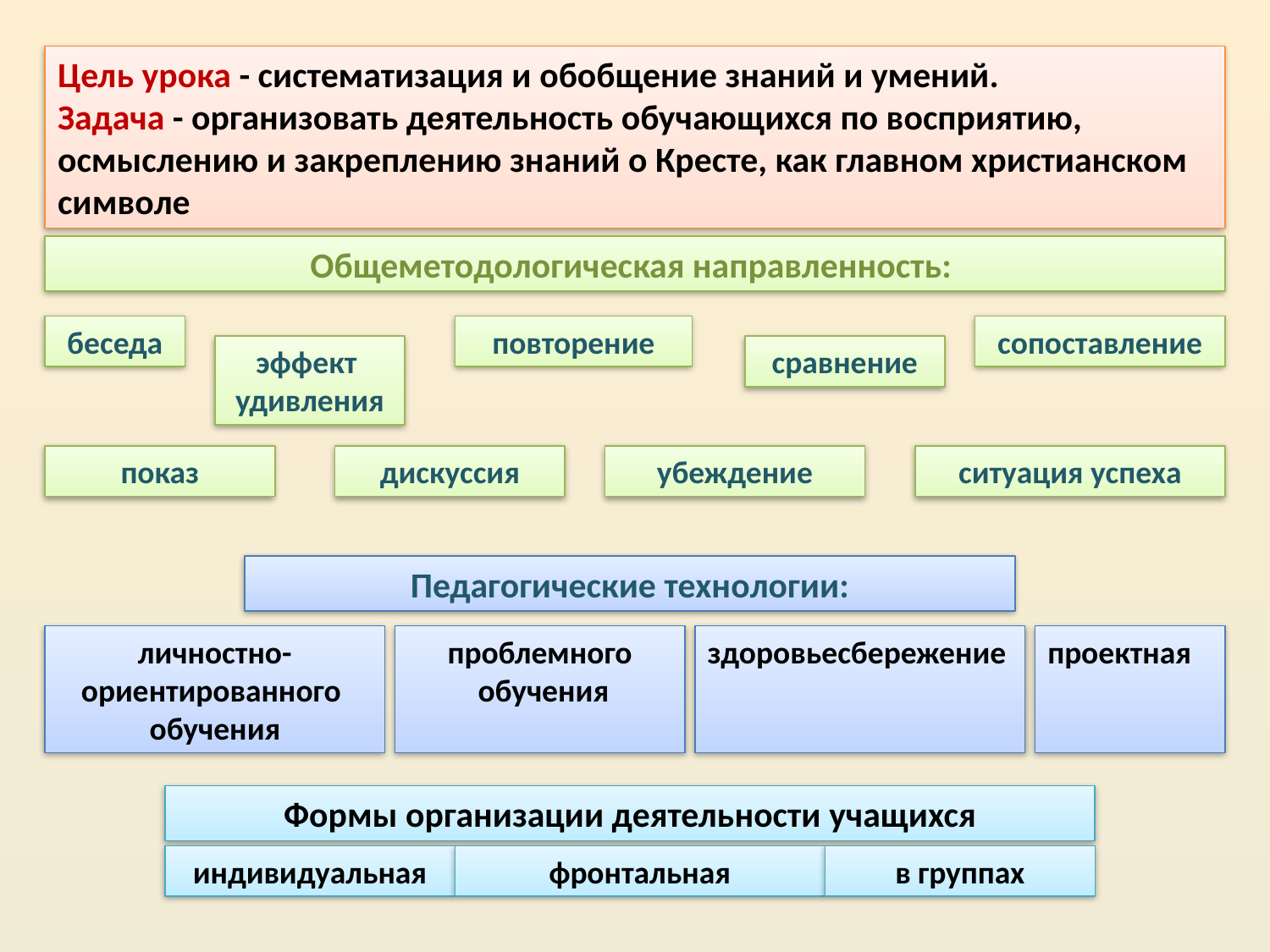

Цель урока - систематизация и обобщение знаний и умений.
Задача - организовать деятельность обучающихся по восприятию, осмыслению и закреплению знаний о Кресте, как главном христианском символе
Общеметодологическая направленность:
беседа
повторение
сопоставление
сравнение
эффект
удивления
показ
дискуссия
убеждение
ситуация успеха
Педагогические технологии:
личностно-
ориентированного
обучения
проблемного
 обучения

здоровьесбережение

проектная

Формы организации деятельности учащихся
индивидуальная
фронтальная
в группах